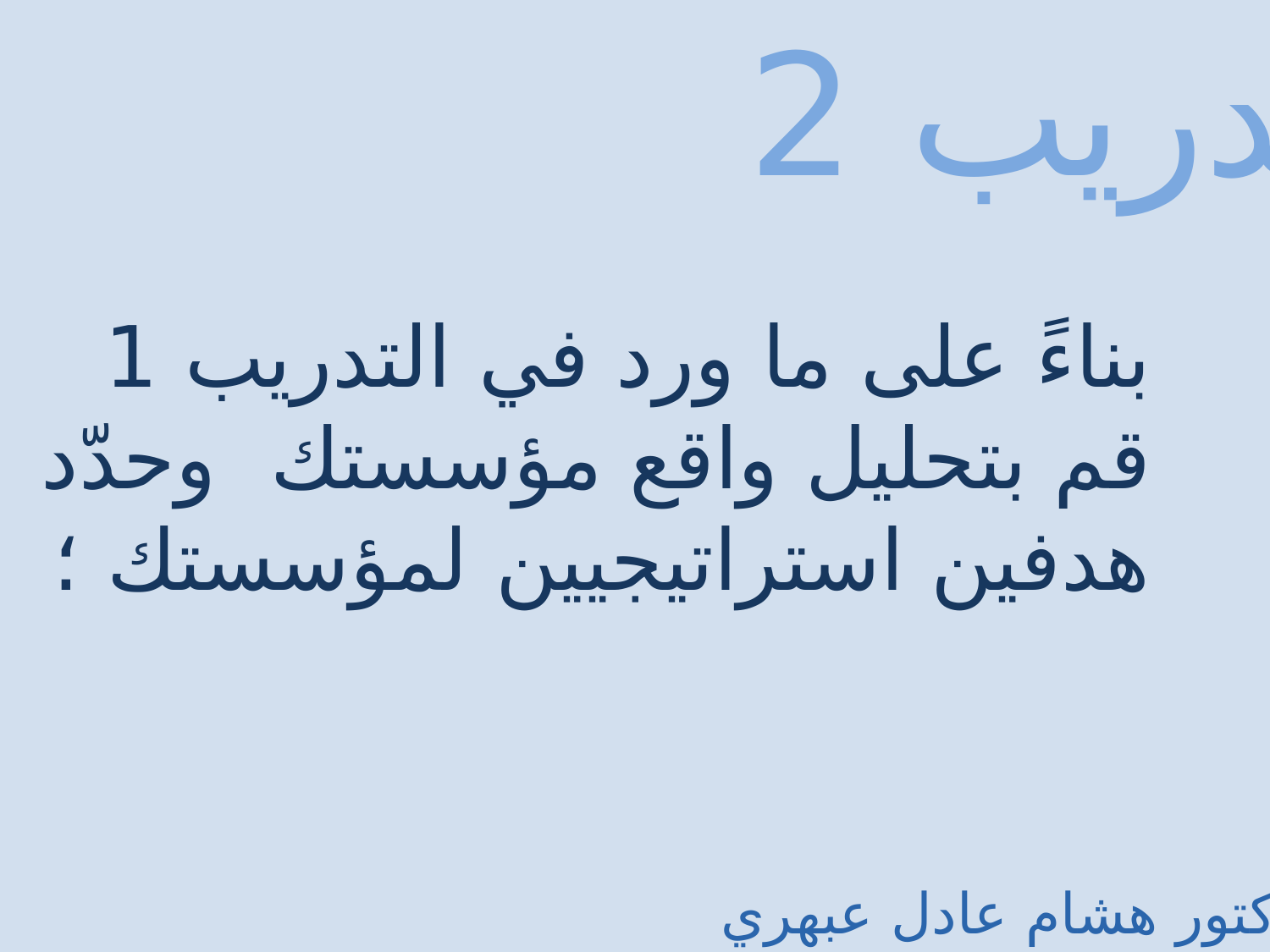

تدريب 2
بناءً على ما ورد في التدريب 1 قم بتحليل واقع مؤسستك  وحدّد هدفين استراتيجيين لمؤسستك ؛
الدكتور هشام عادل عبهري